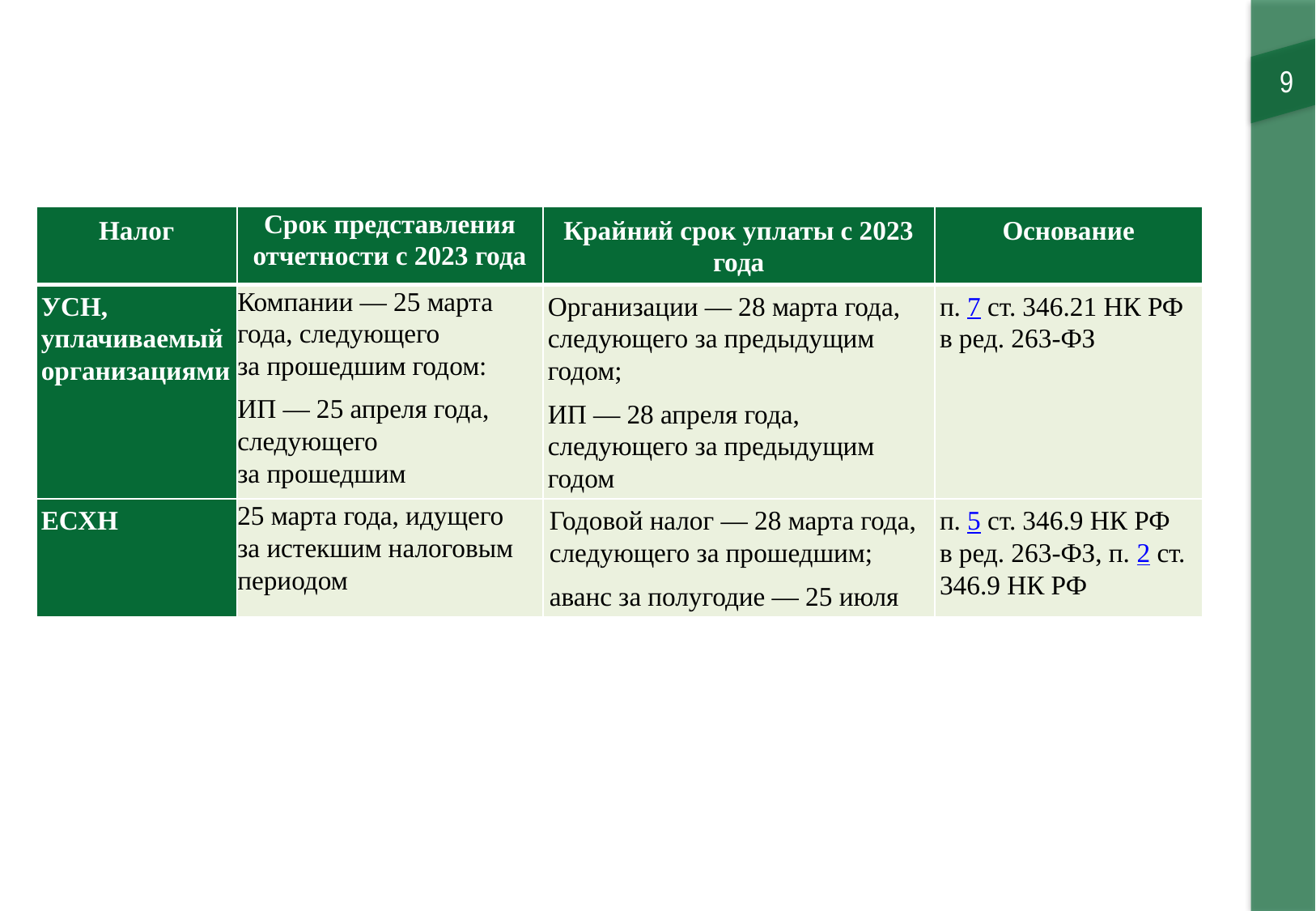

9
| Налог | Срок представления отчетности с 2023 года | Крайний срок уплаты с 2023 года | Основание |
| --- | --- | --- | --- |
| УСН, уплачиваемый организациями | Компании — 25 марта года, следующего за прошедшим годом: ИП — 25 апреля года, следующего за прошедшим | Организации — 28 марта года, следующего за предыдущим годом; ИП — 28 апреля года, следующего за предыдущим годом | п. 7 ст. 346.21 НК РФ в ред. 263-ФЗ |
| ЕСХН | 25 марта года, идущего за истекшим налоговым периодом | Годовой налог — 28 марта года, следующего за прошедшим; аванс за полугодие — 25 июля | п. 5 ст. 346.9 НК РФ в ред. 263-ФЗ, п. 2 ст. 346.9 НК РФ |